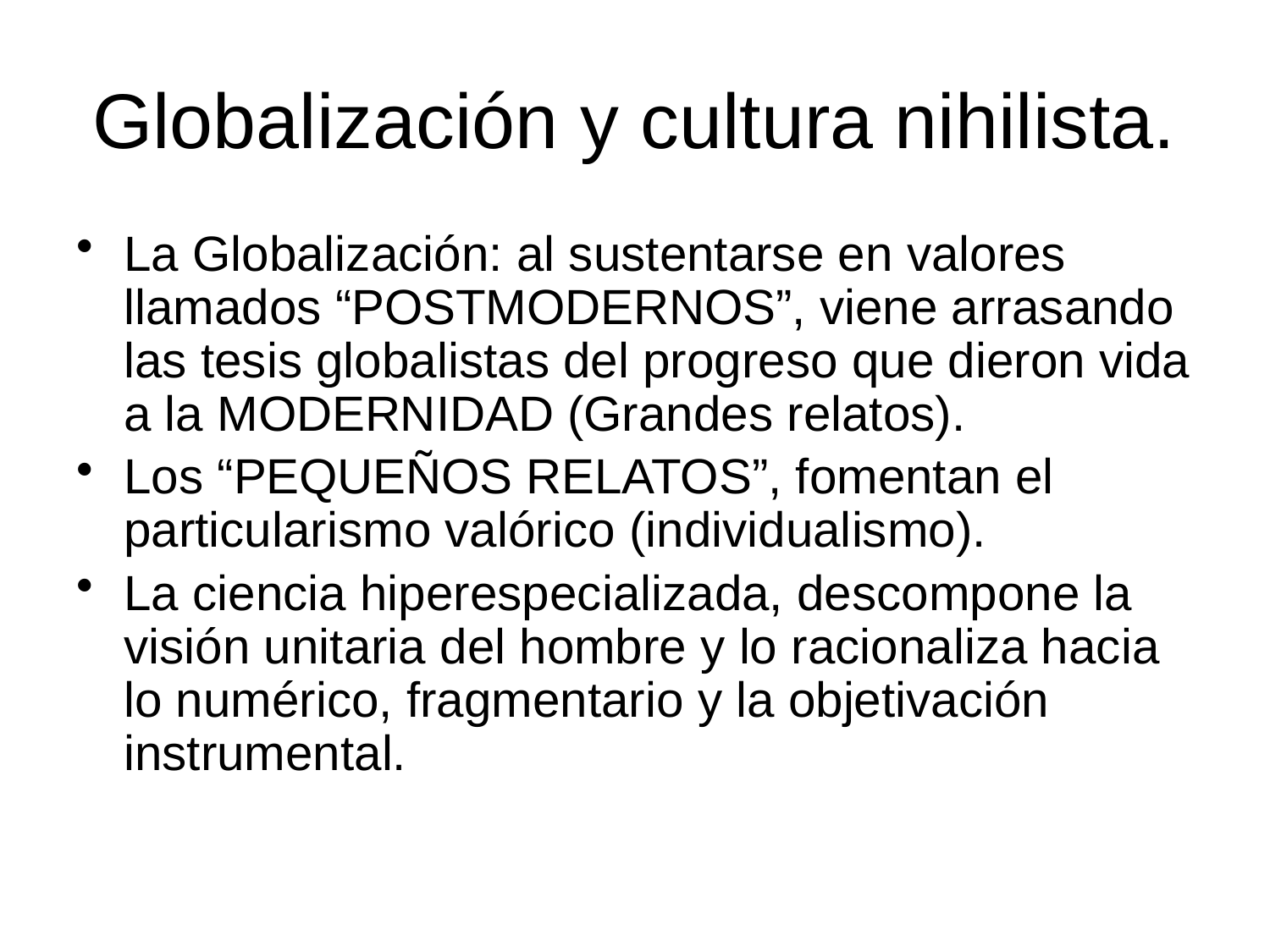

# Globalización y cultura nihilista.
La Globalización: al sustentarse en valores llamados “POSTMODERNOS”, viene arrasando las tesis globalistas del progreso que dieron vida a la MODERNIDAD (Grandes relatos).
Los “PEQUEÑOS RELATOS”, fomentan el particularismo valórico (individualismo).
La ciencia hiperespecializada, descompone la visión unitaria del hombre y lo racionaliza hacia lo numérico, fragmentario y la objetivación instrumental.